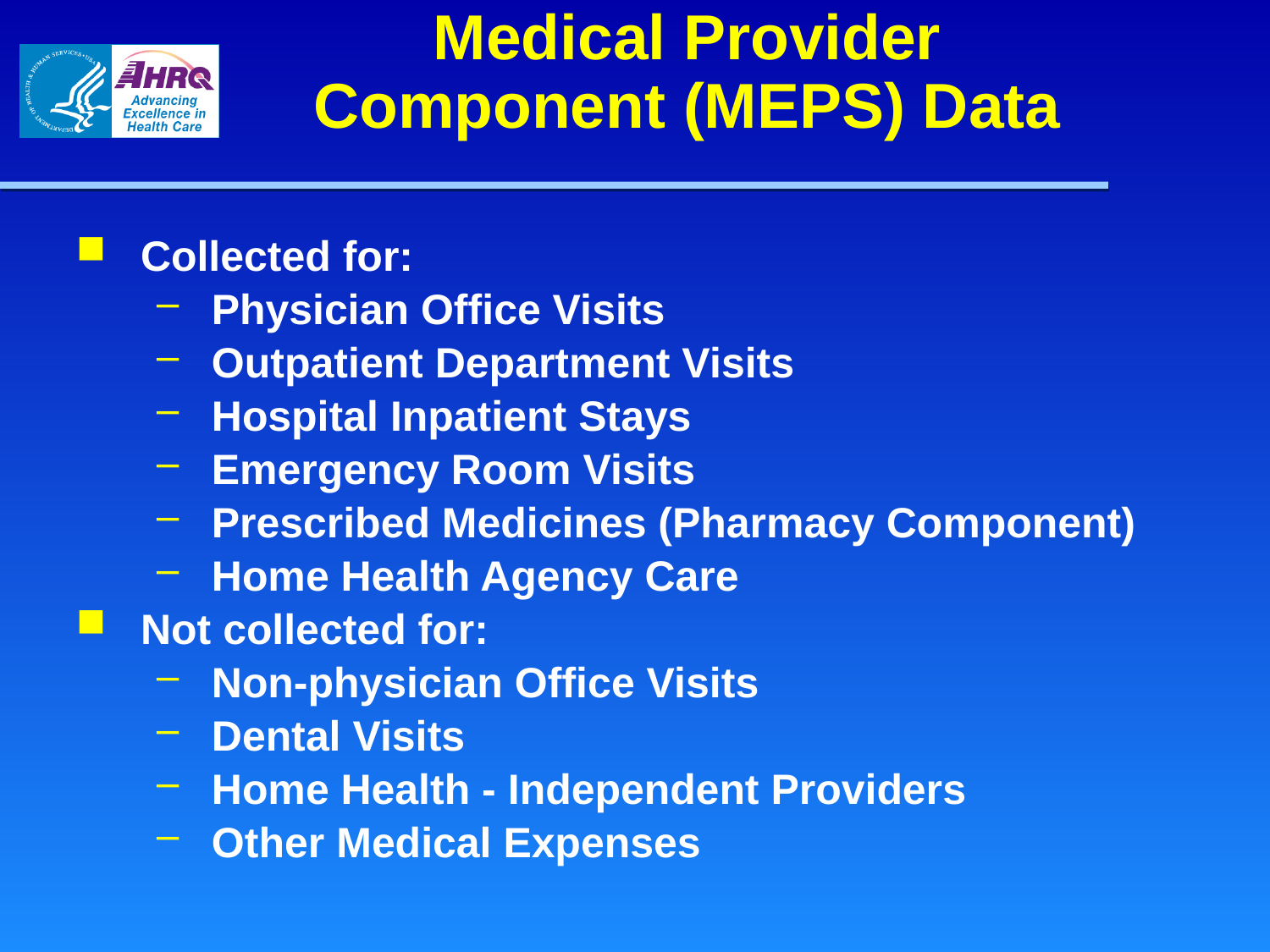

# Medical Provider Component (MEPS) Data
Collected for:
Physician Office Visits
Outpatient Department Visits
Hospital Inpatient Stays
Emergency Room Visits
Prescribed Medicines (Pharmacy Component)
Home Health Agency Care
Not collected for:
Non-physician Office Visits
Dental Visits
Home Health - Independent Providers
Other Medical Expenses